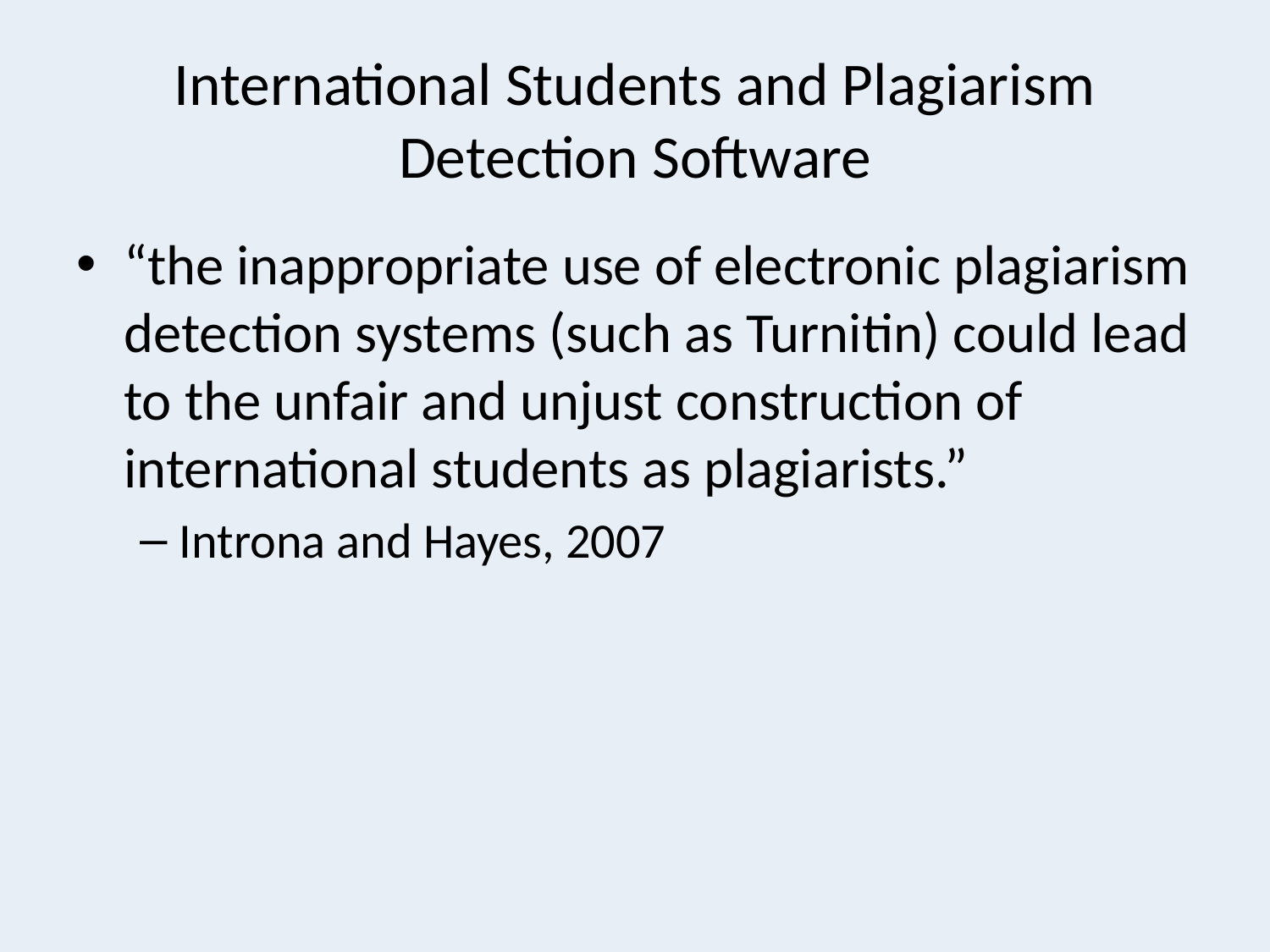

# International Students and Plagiarism Detection Software
“the inappropriate use of electronic plagiarism detection systems (such as Turnitin) could lead to the unfair and unjust construction of international students as plagiarists.”
Introna and Hayes, 2007